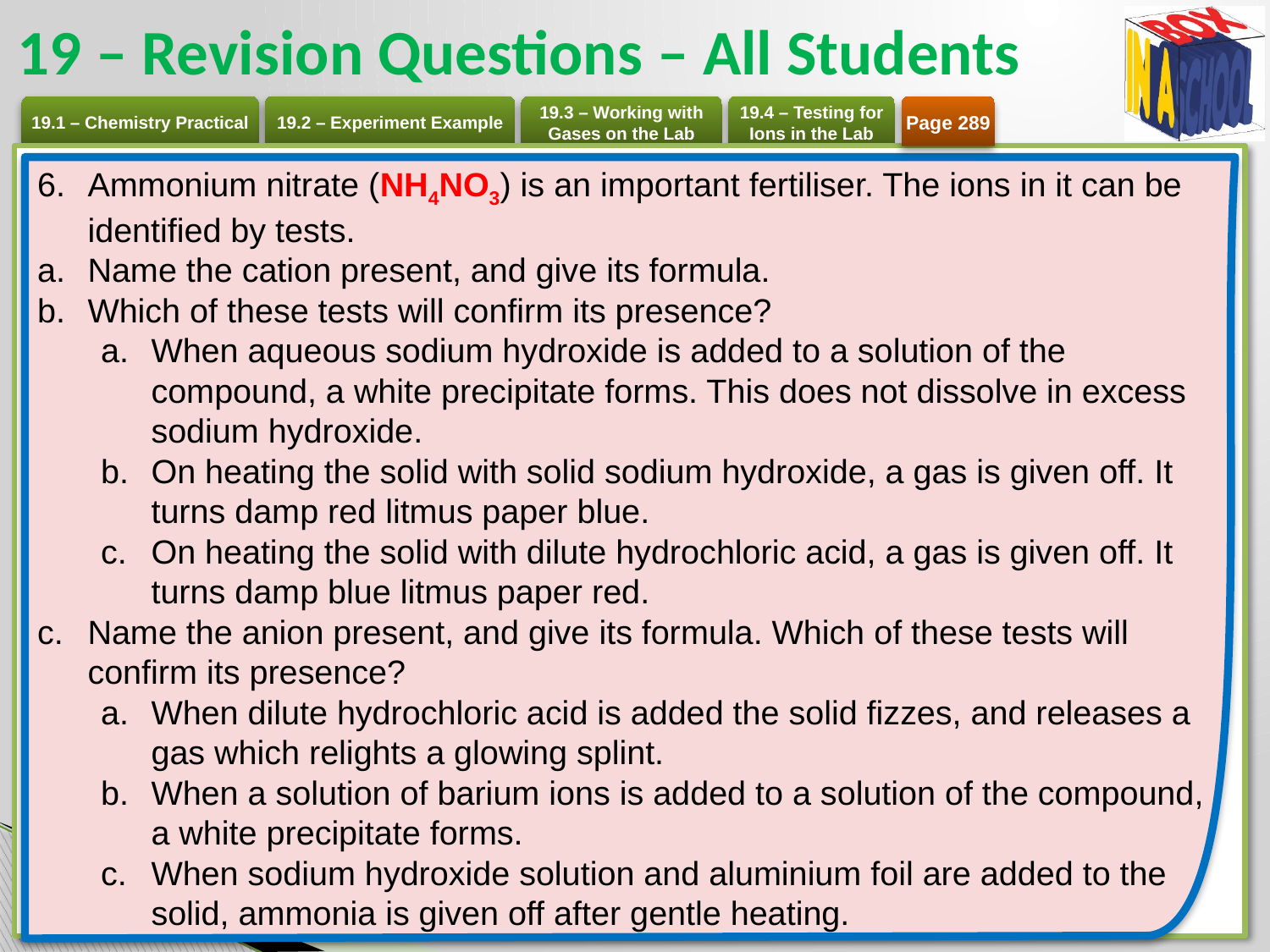

# 19 – Revision Questions – All Students
Page 289
Ammonium nitrate (NH4NO3) is an important fertiliser. The ions in it can be identified by tests.
Name the cation present, and give its formula.
Which of these tests will confirm its presence?
When aqueous sodium hydroxide is added to a solution of the compound, a white precipitate forms. This does not dissolve in excess sodium hydroxide.
On heating the solid with solid sodium hydroxide, a gas is given off. It turns damp red litmus paper blue.
On heating the solid with dilute hydrochloric acid, a gas is given off. It turns damp blue litmus paper red.
Name the anion present, and give its formula. Which of these tests will confirm its presence?
When dilute hydrochloric acid is added the solid fizzes, and releases a gas which relights a glowing splint.
When a solution of barium ions is added to a solution of the compound, a white precipitate forms.
When sodium hydroxide solution and aluminium foil are added to the solid, ammonia is given off after gentle heating.